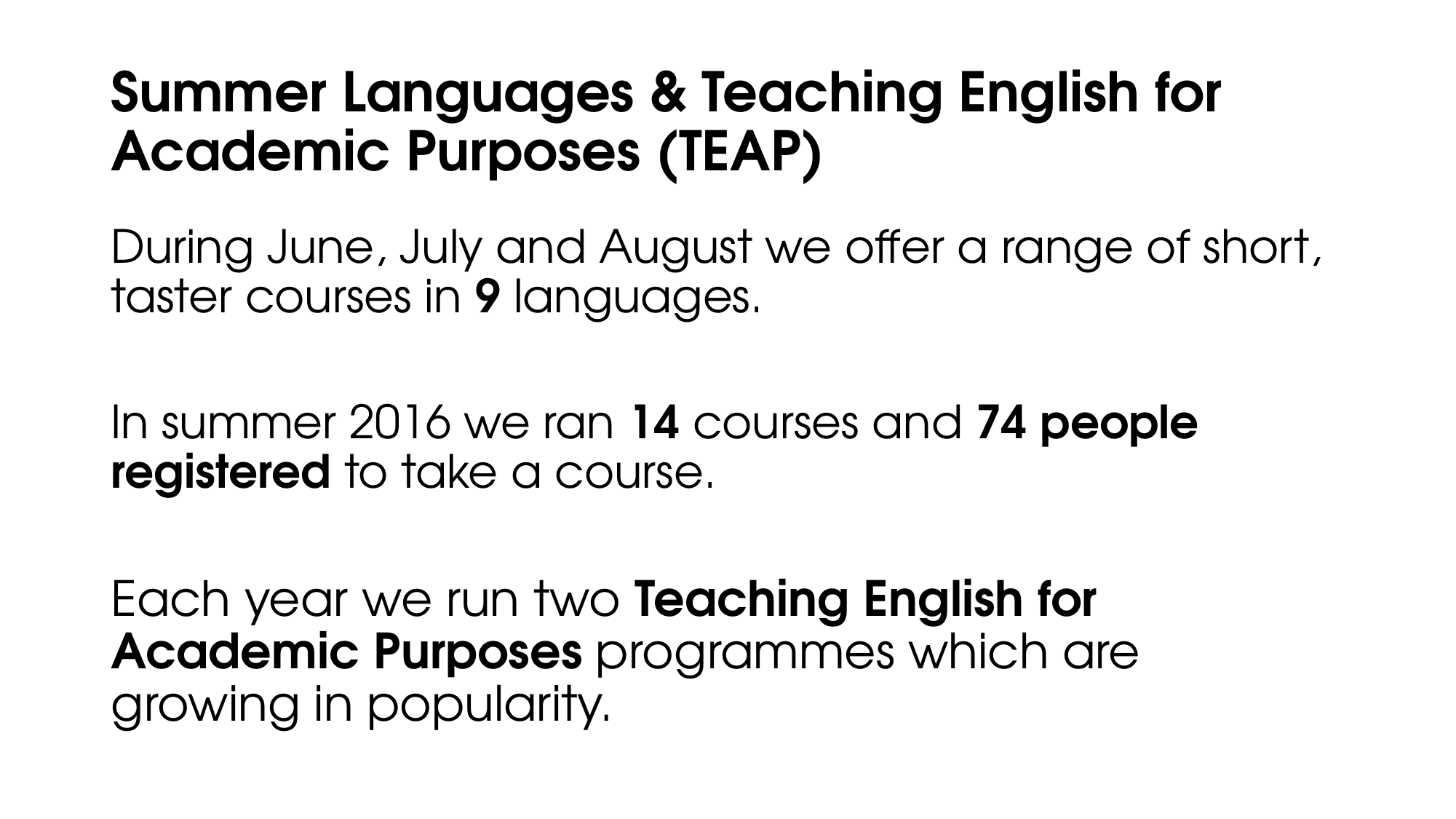

# Summer Languages & Teaching English for Academic Purposes (TEAP)
During June, July and August we offer a range of short, taster courses in 9 languages.

In summer 2016 we ran 14 courses and 74 people registered to take a course.

Each year we run two Teaching English for Academic Purposes programmes which are growing in popularity.